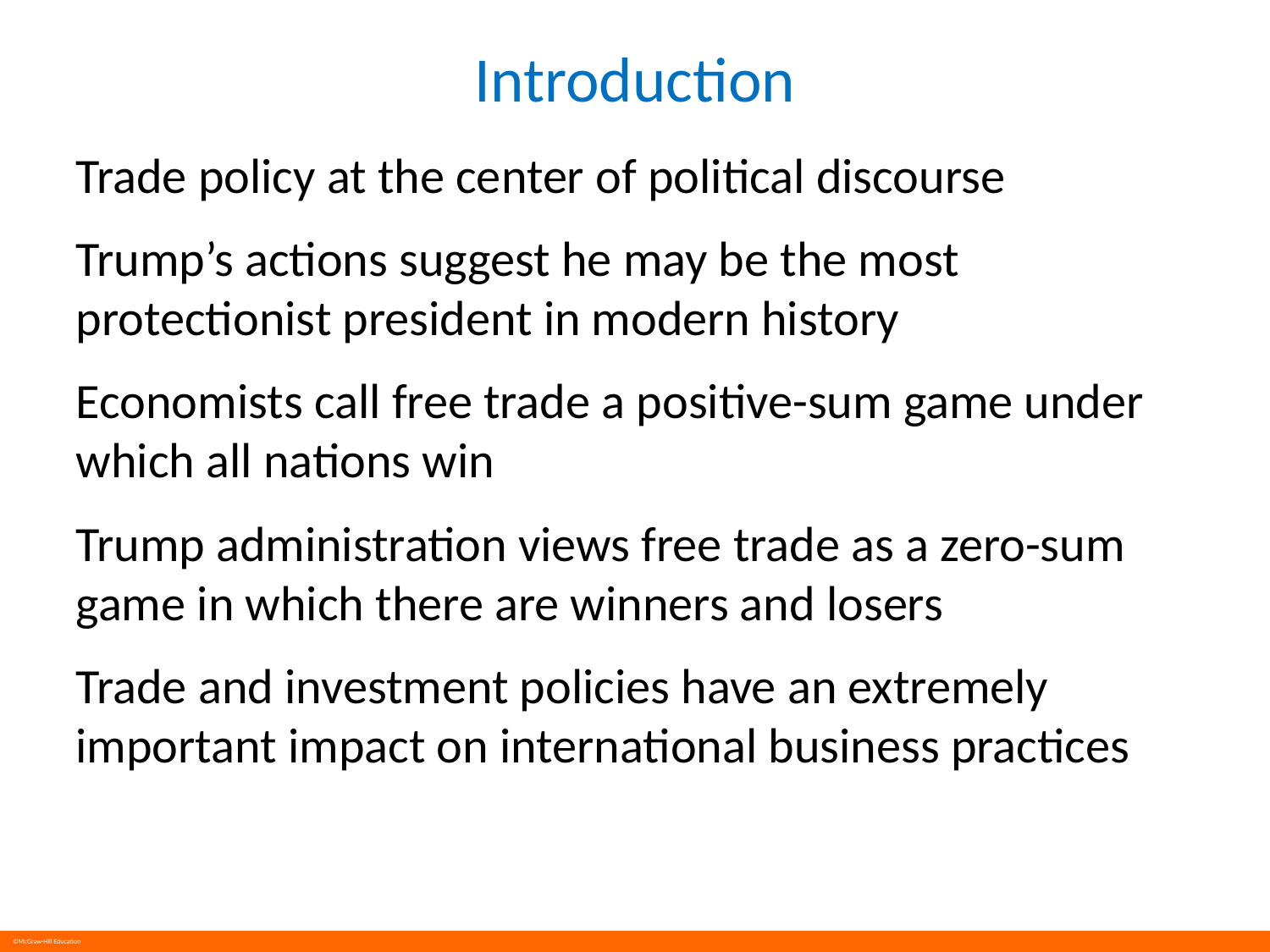

# Introduction
Trade policy at the center of political discourse
Trump’s actions suggest he may be the most protectionist president in modern history
Economists call free trade a positive-sum game under which all nations win
Trump administration views free trade as a zero-sum game in which there are winners and losers
Trade and investment policies have an extremely important impact on international business practices